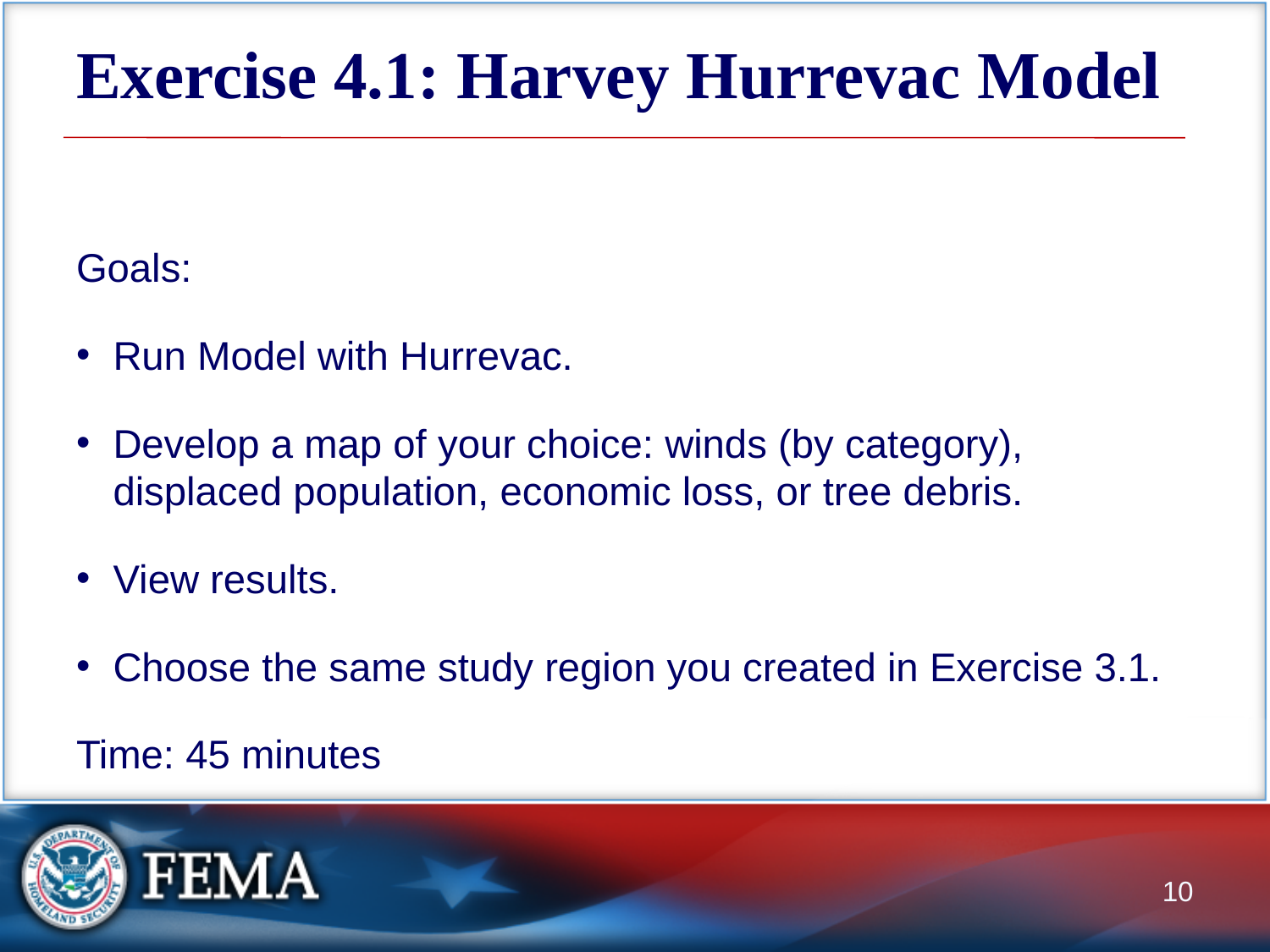

# Exercise 4.1: Harvey Hurrevac Model

Goals:
Run Model with Hurrevac.
Develop a map of your choice: winds (by category), displaced population, economic loss, or tree debris.
View results.
Choose the same study region you created in Exercise 3.1.
Time: 45 minutes
10